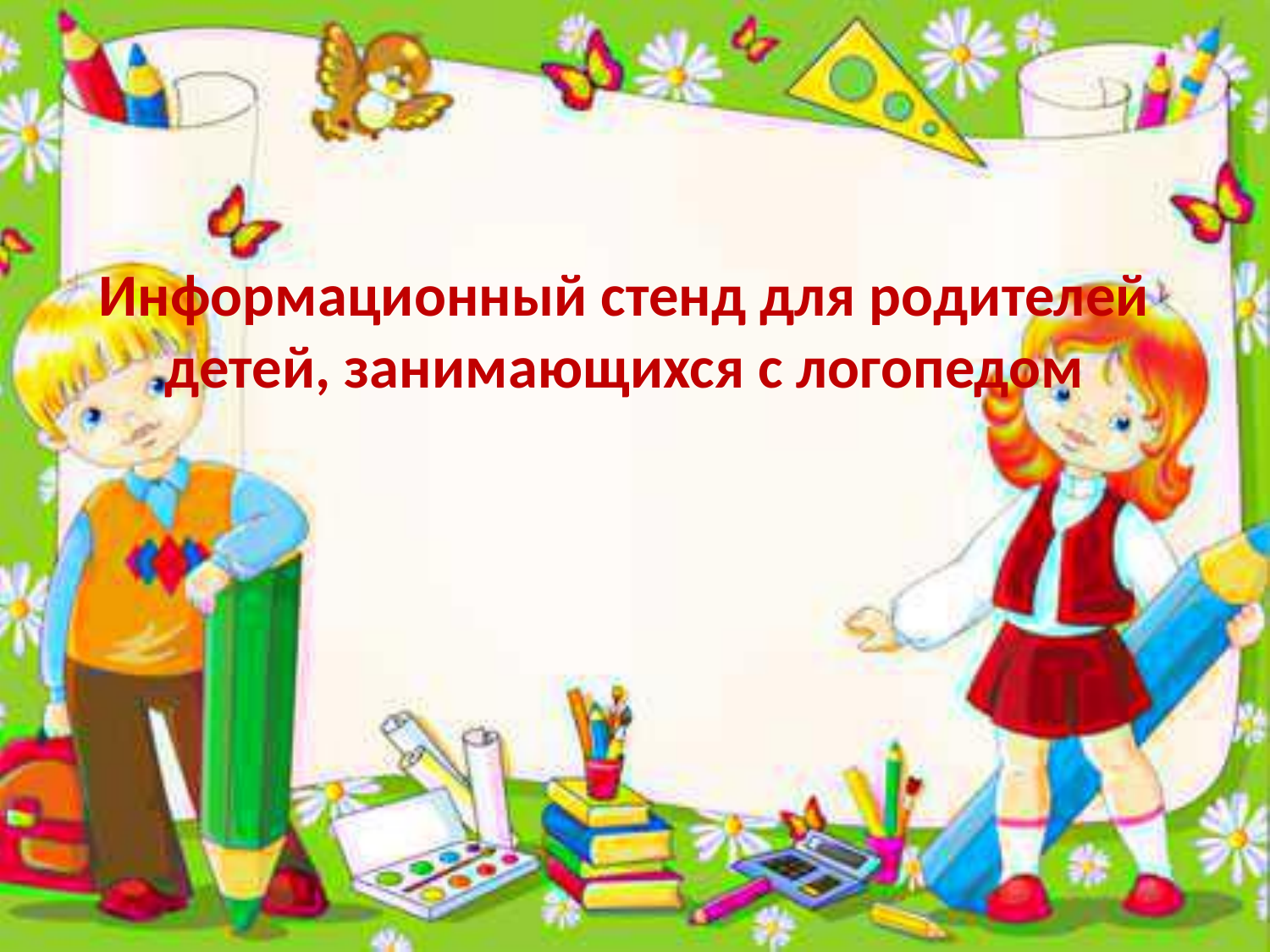

# Информационный стенд для родителей детей, занимающихся с логопедом